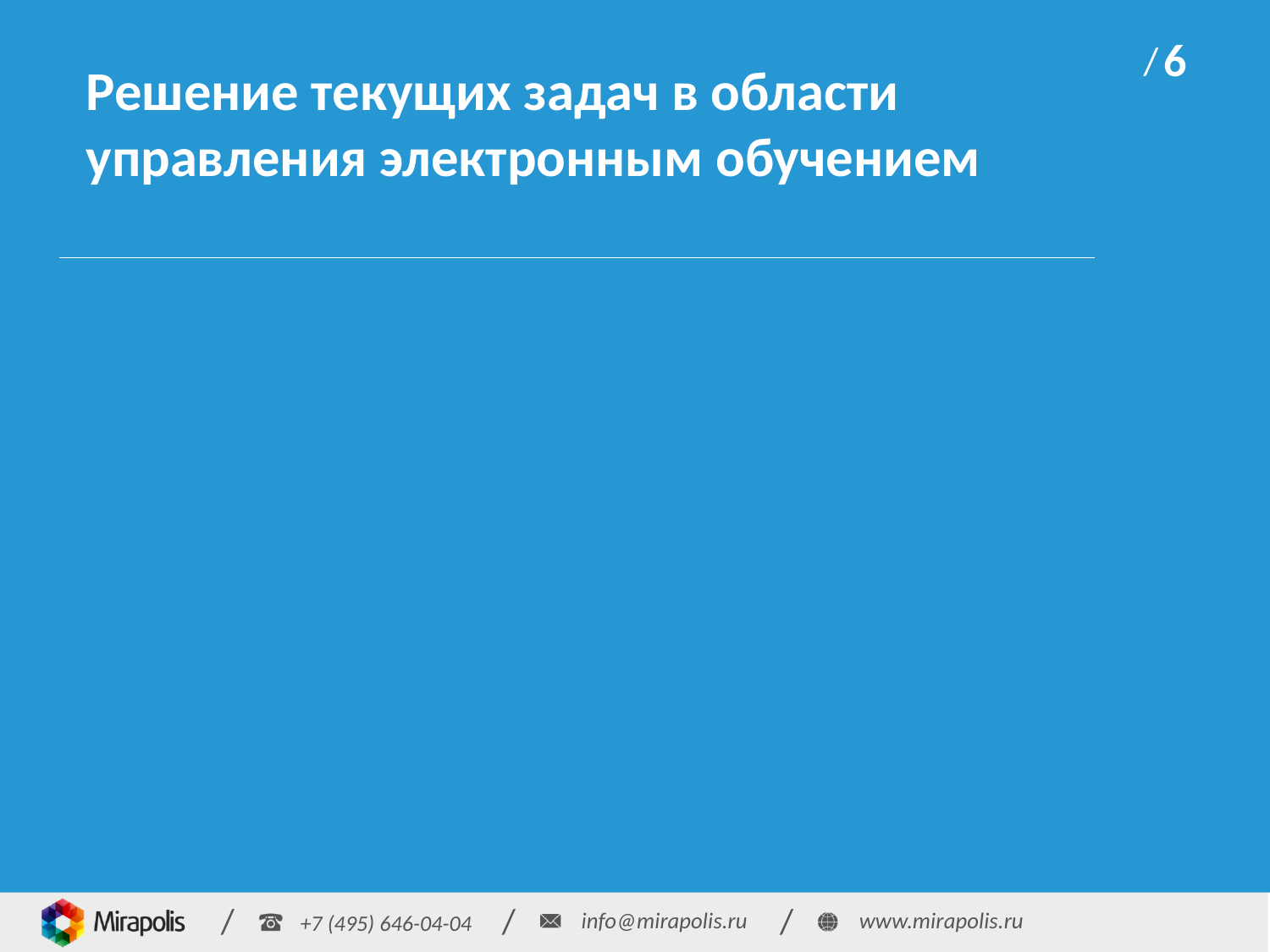

/
6
Решение текущих задач в области управления электронным обучением